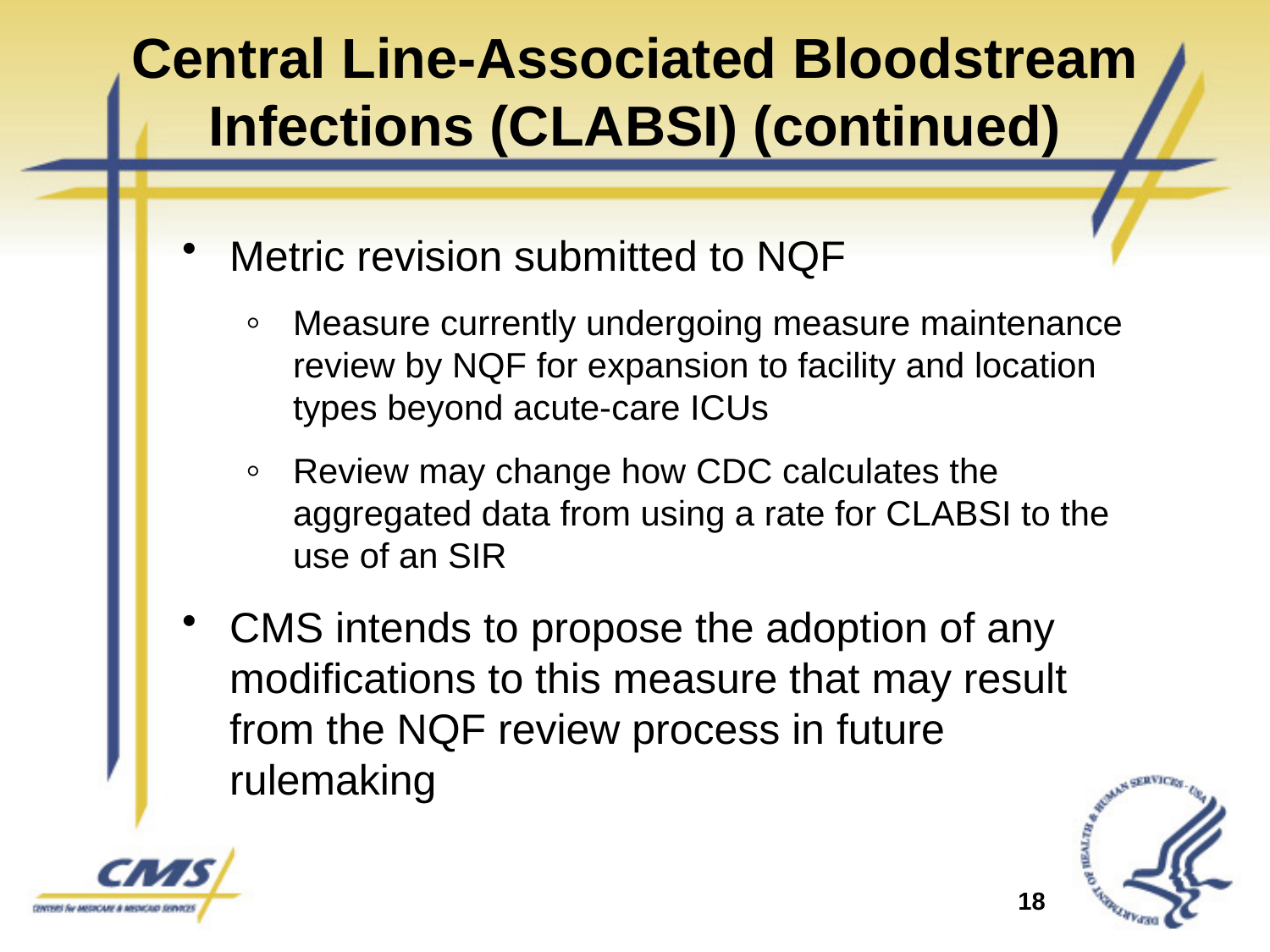

# Central Line-Associated Bloodstream Infections (CLABSI) (continued)
Metric revision submitted to NQF
Measure currently undergoing measure maintenance review by NQF for expansion to facility and location types beyond acute-care ICUs
Review may change how CDC calculates the aggregated data from using a rate for CLABSI to the use of an SIR
CMS intends to propose the adoption of any modifications to this measure that may result from the NQF review process in future rulemaking